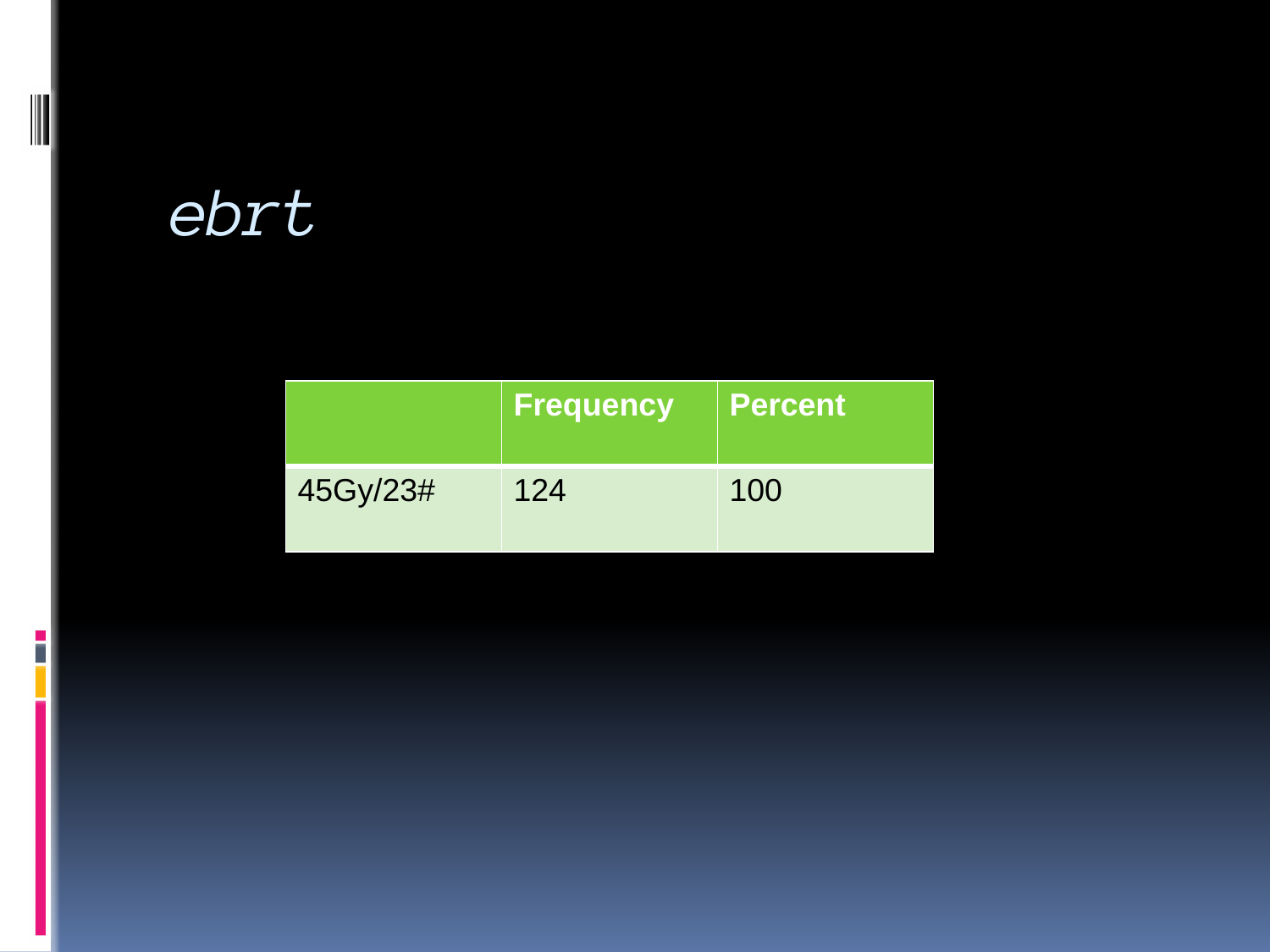

# ebrt
|  | Frequency | Percent |
| --- | --- | --- |
| 45Gy/23# | 124 | 100 |